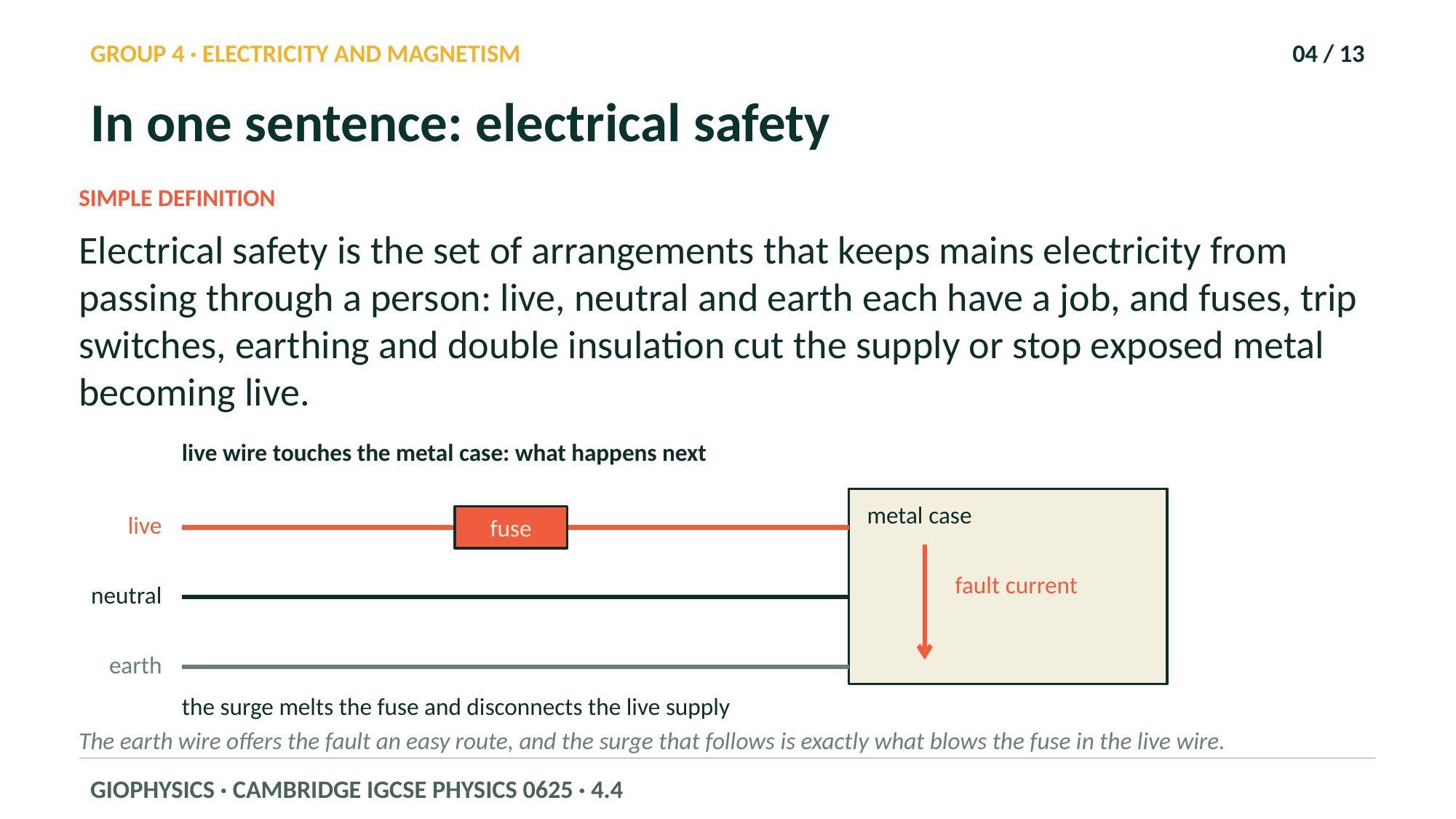

GROUP 4 · ELECTRICITY AND MAGNETISM
04 / 13
In one sentence: electrical safety
SIMPLE DEFINITION
Electrical safety is the set of arrangements that keeps mains electricity from passing through a person: live, neutral and earth each have a job, and fuses, trip switches, earthing and double insulation cut the supply or stop exposed metal becoming live.
live wire touches the metal case: what happens next

metal case
fuse
live
fault current
neutral
earth
the surge melts the fuse and disconnects the live supply
The earth wire offers the fault an easy route, and the surge that follows is exactly what blows the fuse in the live wire.

GIOPHYSICS · CAMBRIDGE IGCSE PHYSICS 0625 · 4.4